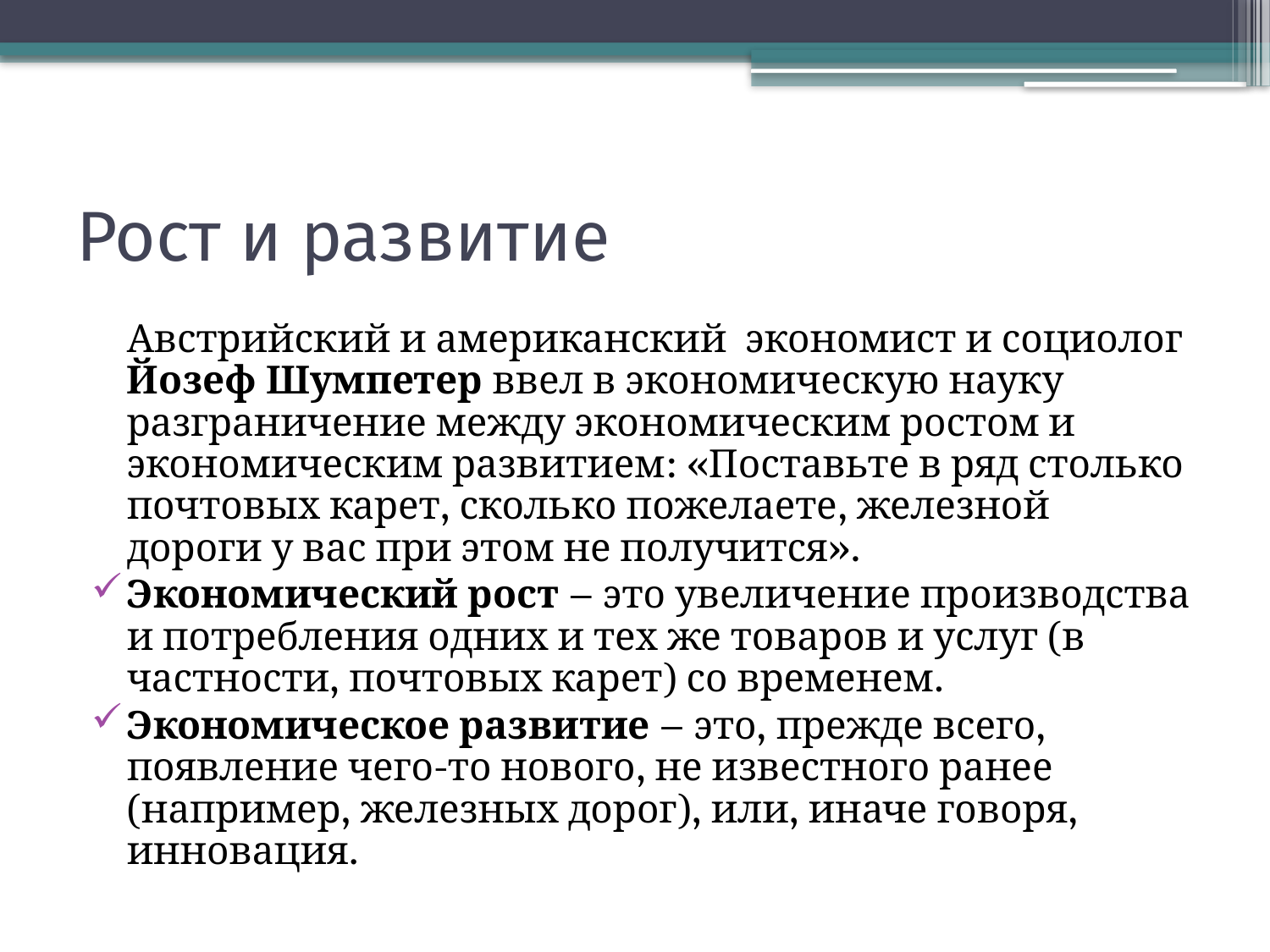

# Рост и развитие
	Австрийский и американский  экономист и социолог Йозеф Шумпетер ввел в экономическую науку разграничение между экономическим ростом и экономическим развитием: «Поставьте в ряд столько почтовых карет, сколько пожелаете, железной дороги у вас при этом не получится».
Экономический рост – это увеличение производства и потребления одних и тех же товаров и услуг (в частности, почтовых карет) со временем.
Экономическое развитие – это, прежде всего, появление чего-то нового, не известного ранее (например, железных дорог), или, иначе говоря, инновация.